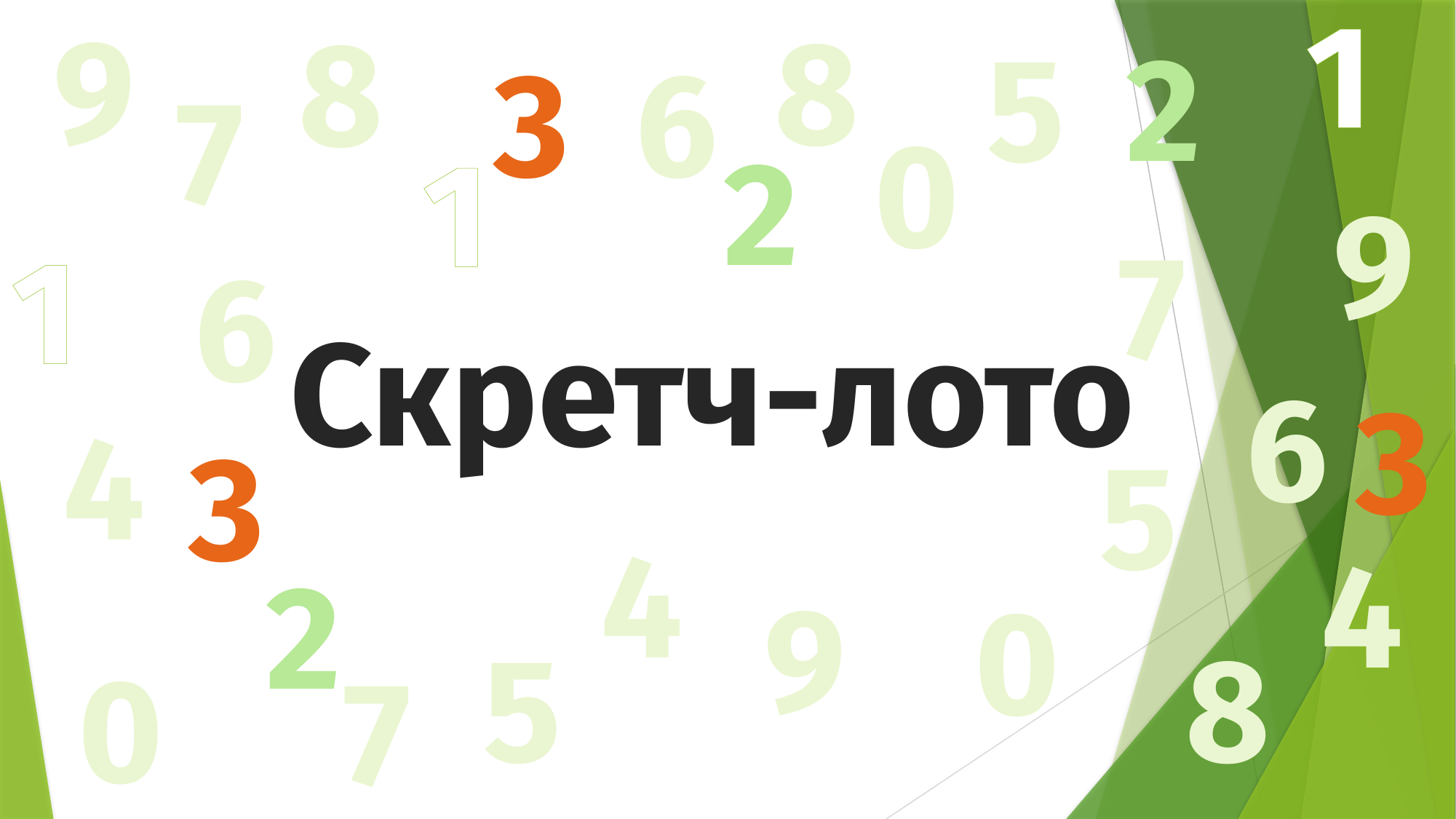

1
9
8
8
5
2
3
6
7
0
2
1
9
7
1
6
Скретч-лото
6
3
4
3
5
4
4
2
9
0
5
8
0
7